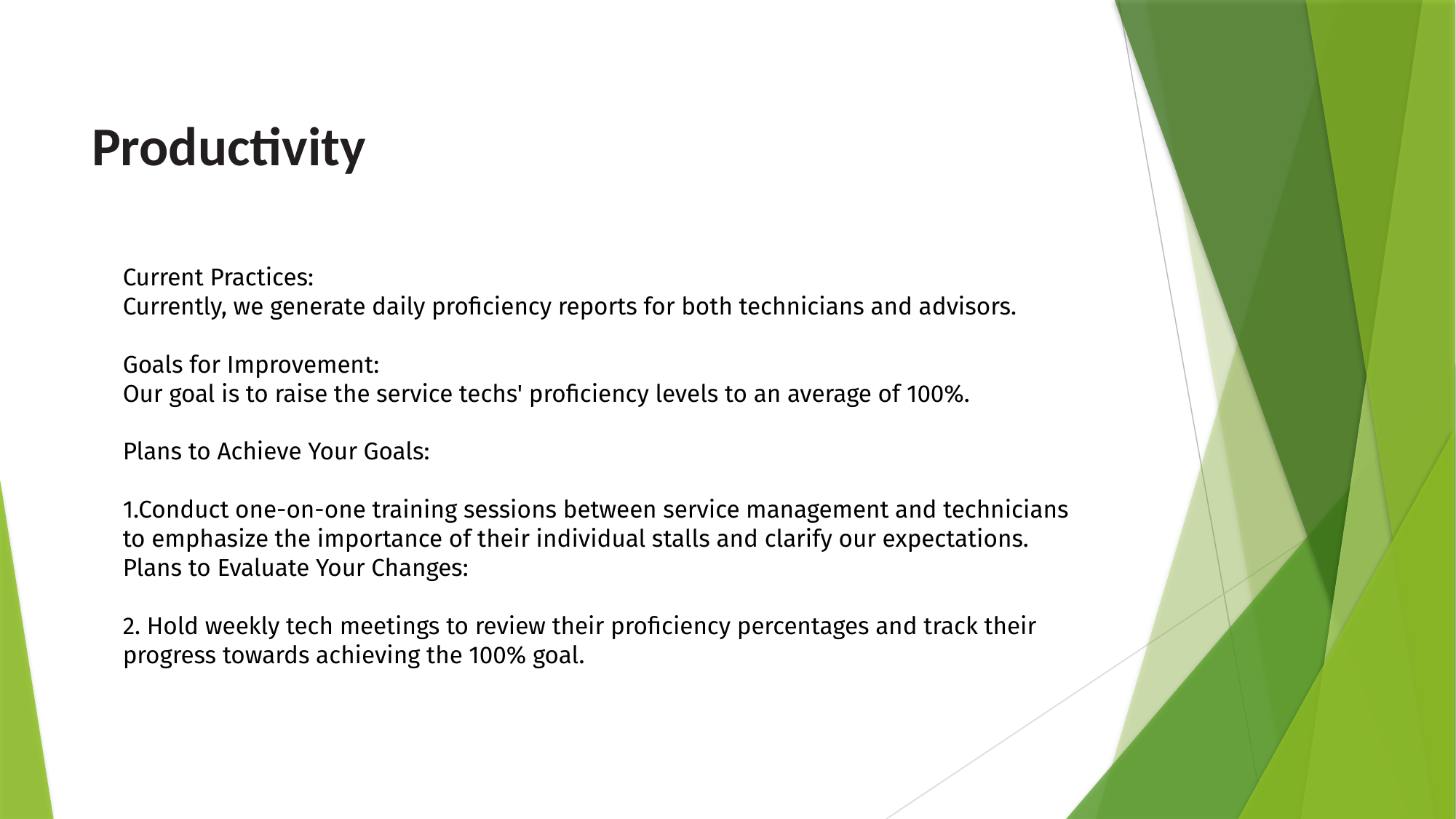

Current Practices:
Currently, we generate daily proficiency reports for both technicians and advisors.

Goals for Improvement:
Our goal is to raise the service techs' proficiency levels to an average of 100%.

Plans to Achieve Your Goals:

1.Conduct one-on-one training sessions between service management and technicians to emphasize the importance of their individual stalls and clarify our expectations.
Plans to Evaluate Your Changes:

2. Hold weekly tech meetings to review their proficiency percentages and track their progress towards achieving the 100% goal.

# Productivity